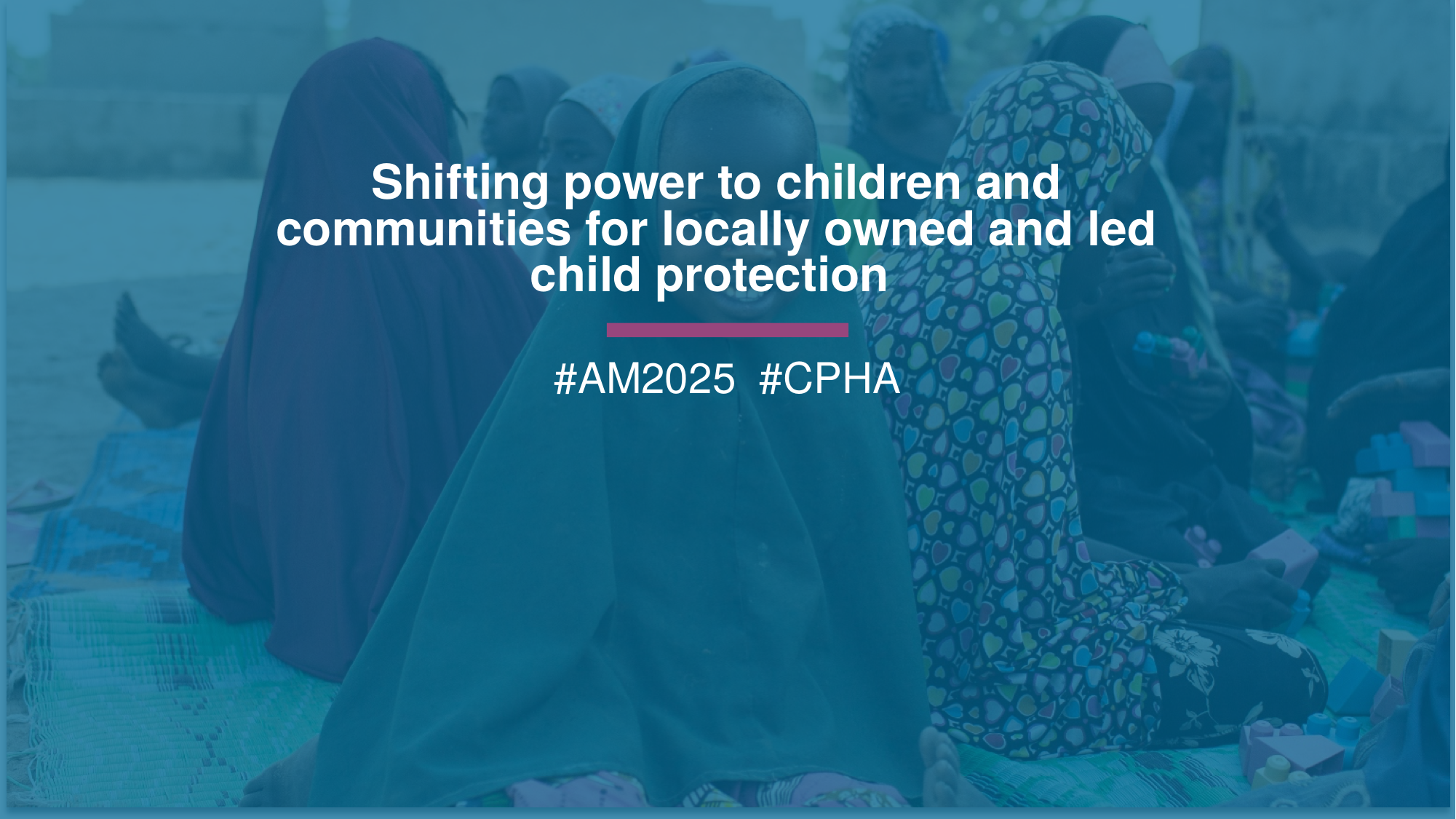

Shifting power to children and communities for locally owned and led child protection
#AM2025  #CPHA